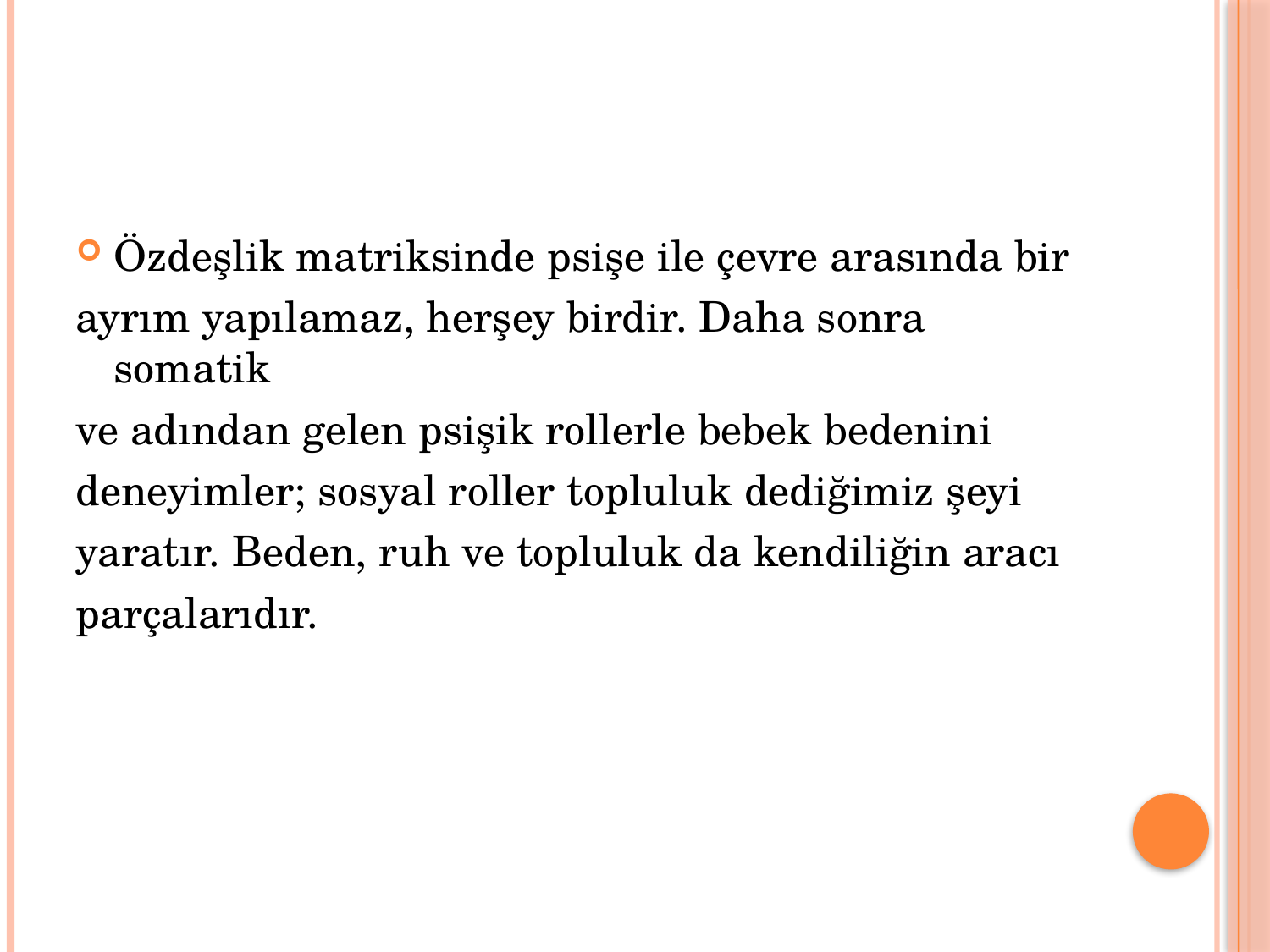

Özdeşlik matriksinde psişe ile çevre arasında bir
ayrım yapılamaz, herşey birdir. Daha sonra somatik
ve adından gelen psişik rollerle bebek bedenini
deneyimler; sosyal roller topluluk dediğimiz şeyi
yaratır. Beden, ruh ve topluluk da kendiliğin aracı
parçalarıdır.